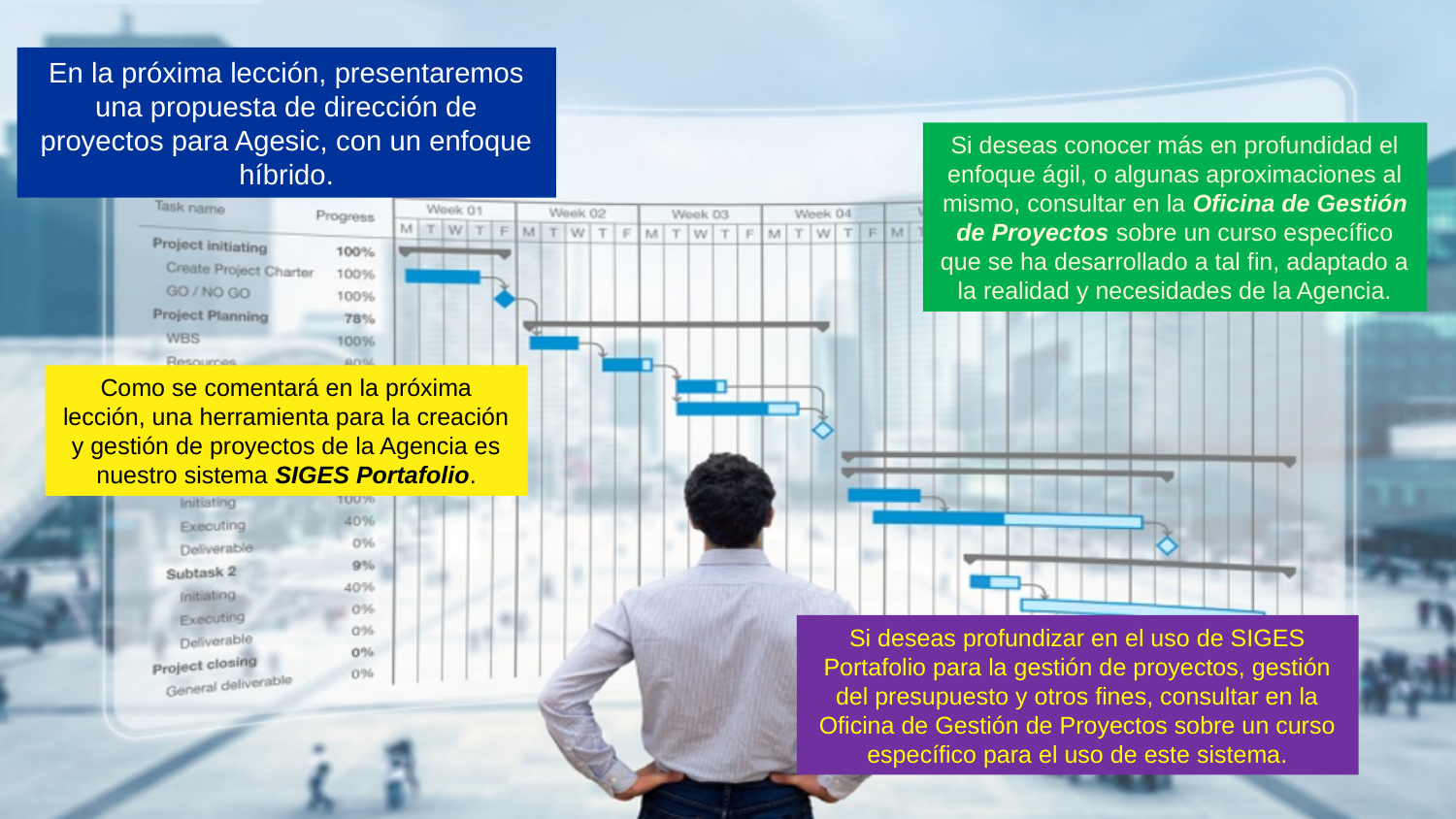

Un gerente de proyecto debe atender temas predictivos, aún cuando use desarrollo ágil: por ejemplo, compromisos contractuales de fechas o entregables, plan de contratación de proveedores, plan para la gestión del cambio organizacional (gestión de resistencias y expectativas)
En la próxima lección, presentaremos una propuesta de dirección de proyectos para Agesic, con un enfoque híbrido.
Si deseas conocer más en profundidad el enfoque ágil, o algunas aproximaciones al mismo, consultar en la Oficina de Gestión de Proyectos sobre un curso específico que se ha desarrollado a tal fin, adaptado a la realidad y necesidades de la Agencia.
Como se comentará en la próxima lección, una herramienta para la creación y gestión de proyectos de la Agencia es nuestro sistema SIGES Portafolio.
Si deseas profundizar en el uso de SIGES Portafolio para la gestión de proyectos, gestión del presupuesto y otros fines, consultar en la Oficina de Gestión de Proyectos sobre un curso específico para el uso de este sistema.